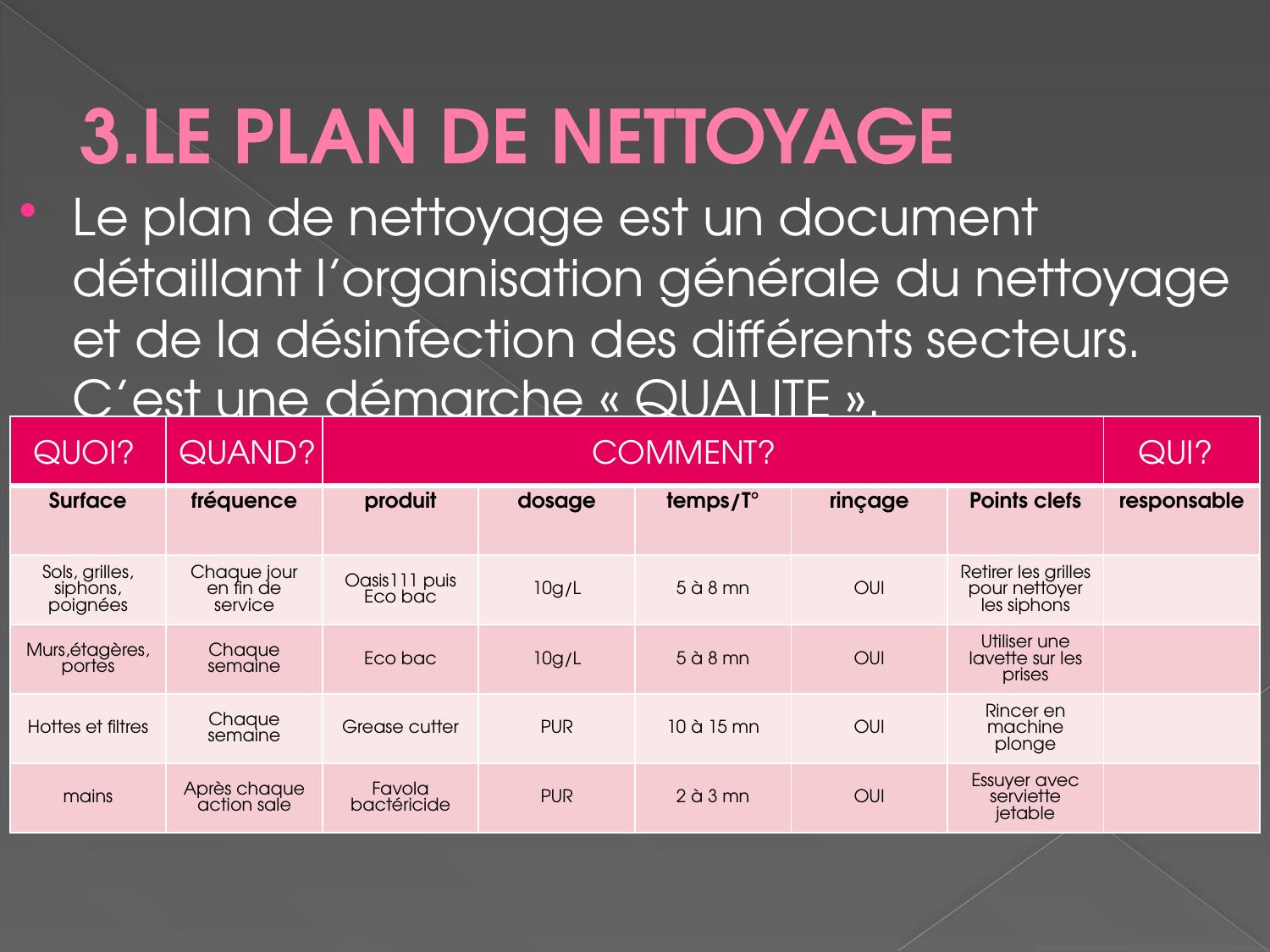

# 3.LE PLAN DE NETTOYAGE
Le plan de nettoyage est un document détaillant l’organisation générale du nettoyage et de la désinfection des différents secteurs. C’est une démarche « QUALITE ».

|  |  |  |  |  |  |  |  |
| --- | --- | --- | --- | --- | --- | --- | --- |
| Surface | fréquence | produit | dosage | temps/T° | rinçage | Points clefs | responsable |
| Sols, grilles, siphons, poignées | Chaque jour en fin de service | Oasis111 puis Eco bac | 10g/L | 5 à 8 mn | OUI | Retirer les grilles pour nettoyer les siphons |  |
| Murs,étagères,portes | Chaque semaine | Eco bac | 10g/L | 5 à 8 mn | OUI | Utiliser une lavette sur les prises |  |
| Hottes et filtres | Chaque semaine | Grease cutter | PUR | 10 à 15 mn | OUI | Rincer en machine plonge |  |
| mains | Après chaque action sale | Favola bactéricide | PUR | 2 à 3 mn | OUI | Essuyer avec serviette jetable |  |
QUOI?
QUAND?
COMMENT?
QUI?